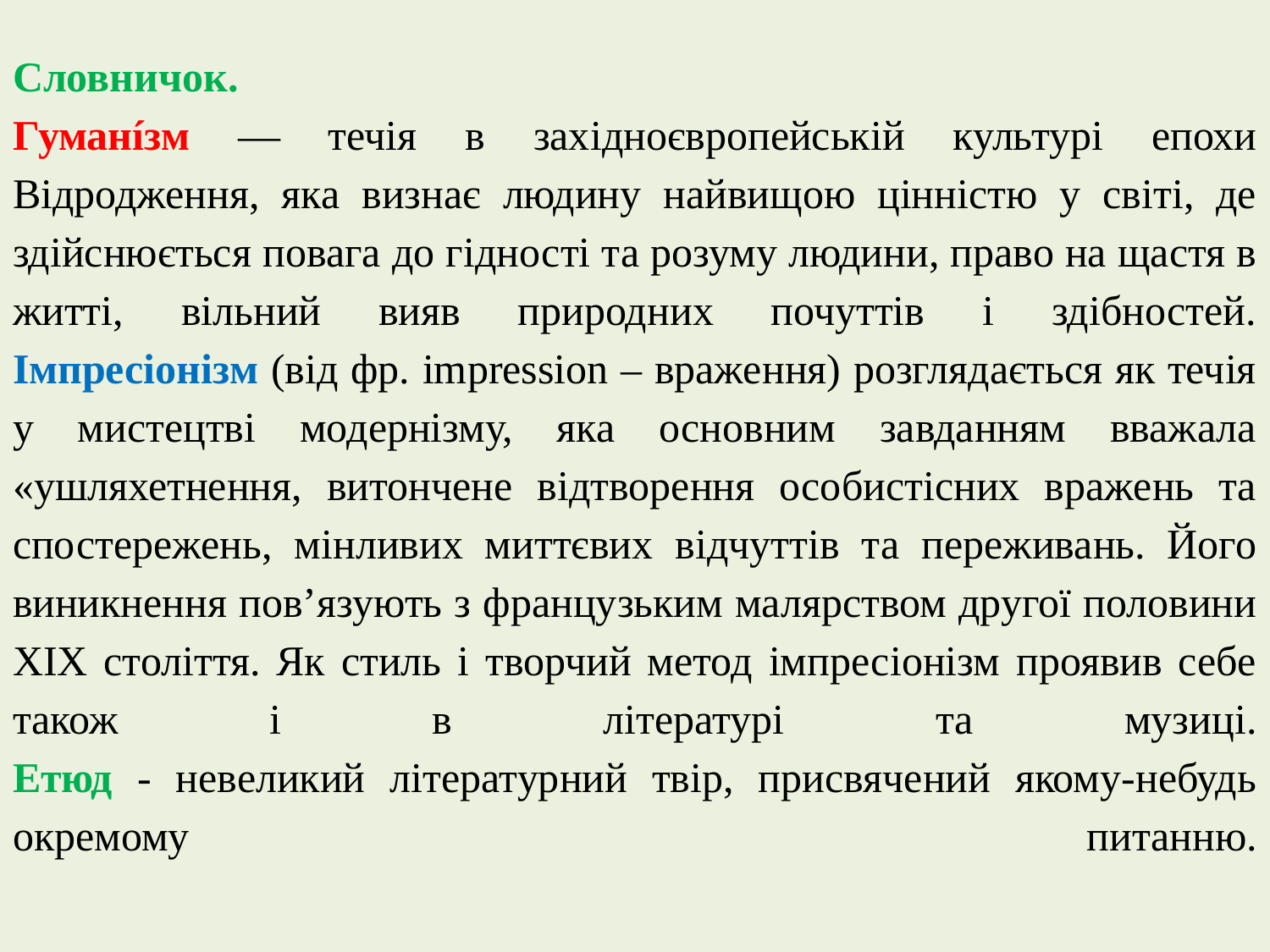

# Словничок. Гуманíзм — течія в західноєвропейській культурі епохи Відродження, яка визнає людину найвищою цінністю у світі, де здійснюється повага до гідності та розуму людини, право на щастя в житті, вільний вияв природних почуттів і здібностей. Імпресіонізм (від фр. impression – враження) розглядається як течія у мистецтві модернізму, яка основним завданням вважала «ушляхетнення, витончене відтворення особистісних вражень та спостережень, мінливих миттєвих відчуттів та переживань. Його виникнення пов’язують з французьким малярством другої половини ХІХ століття. Як стиль і творчий метод імпресіонізм проявив себе також і в літературі та музиці. Етюд - невеликий літературний твір, присвячений якому-небудь окремому питанню.